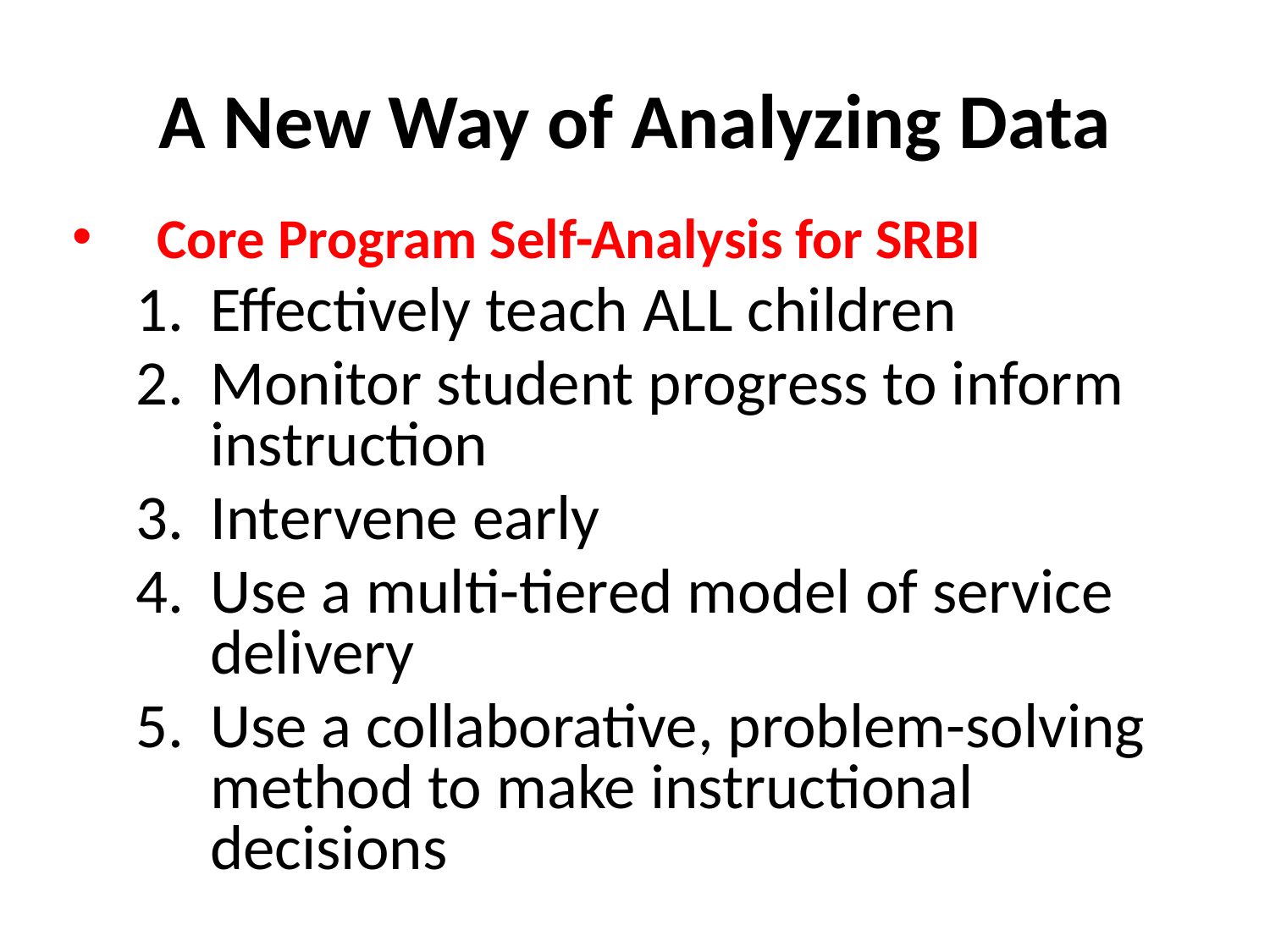

# A New Way of Analyzing Data
Core Program Self-Analysis for SRBI
Effectively teach ALL children
Monitor student progress to inform instruction
Intervene early
Use a multi-tiered model of service delivery
Use a collaborative, problem-solving method to make instructional decisions